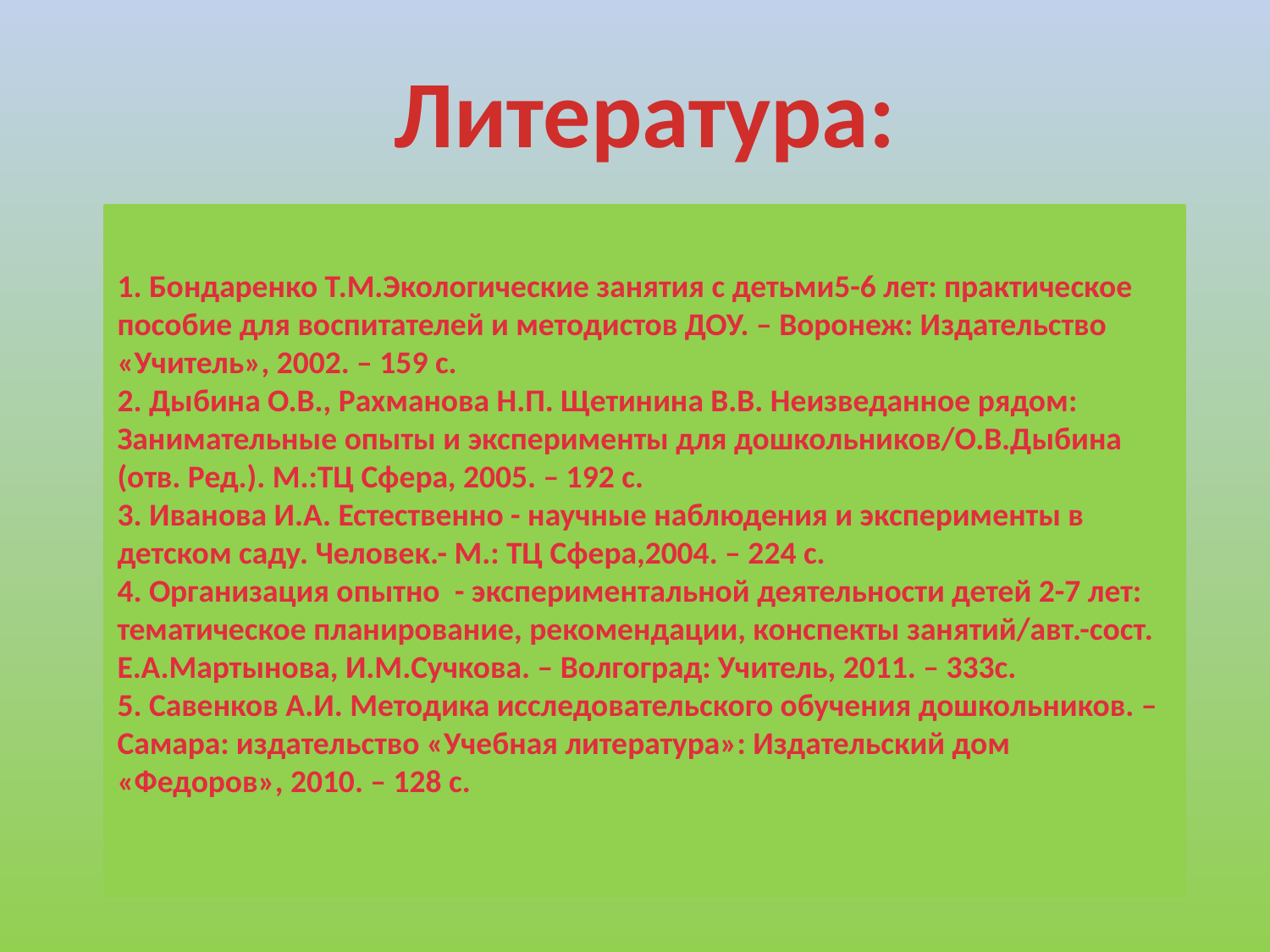

Литература:
1. Бондаренко Т.М.Экологические занятия с детьми5-6 лет: практическое пособие для воспитателей и методистов ДОУ. – Воронеж: Издательство «Учитель», 2002. – 159 с.
2. Дыбина О.В., Рахманова Н.П. Щетинина В.В. Неизведанное рядом: Занимательные опыты и эксперименты для дошкольников/О.В.Дыбина (отв. Ред.). М.:ТЦ Сфера, 2005. – 192 с.
3. Иванова И.А. Естественно - научные наблюдения и эксперименты в детском саду. Человек.- М.: ТЦ Сфера,2004. – 224 с.
4. Организация опытно  - экспериментальной деятельности детей 2-7 лет: тематическое планирование, рекомендации, конспекты занятий/авт.-сост. Е.А.Мартынова, И.М.Сучкова. – Волгоград: Учитель, 2011. – 333с.
5. Савенков А.И. Методика исследовательского обучения дошкольников. – Самара: издательство «Учебная литература»: Издательский дом «Федоров», 2010. – 128 с.